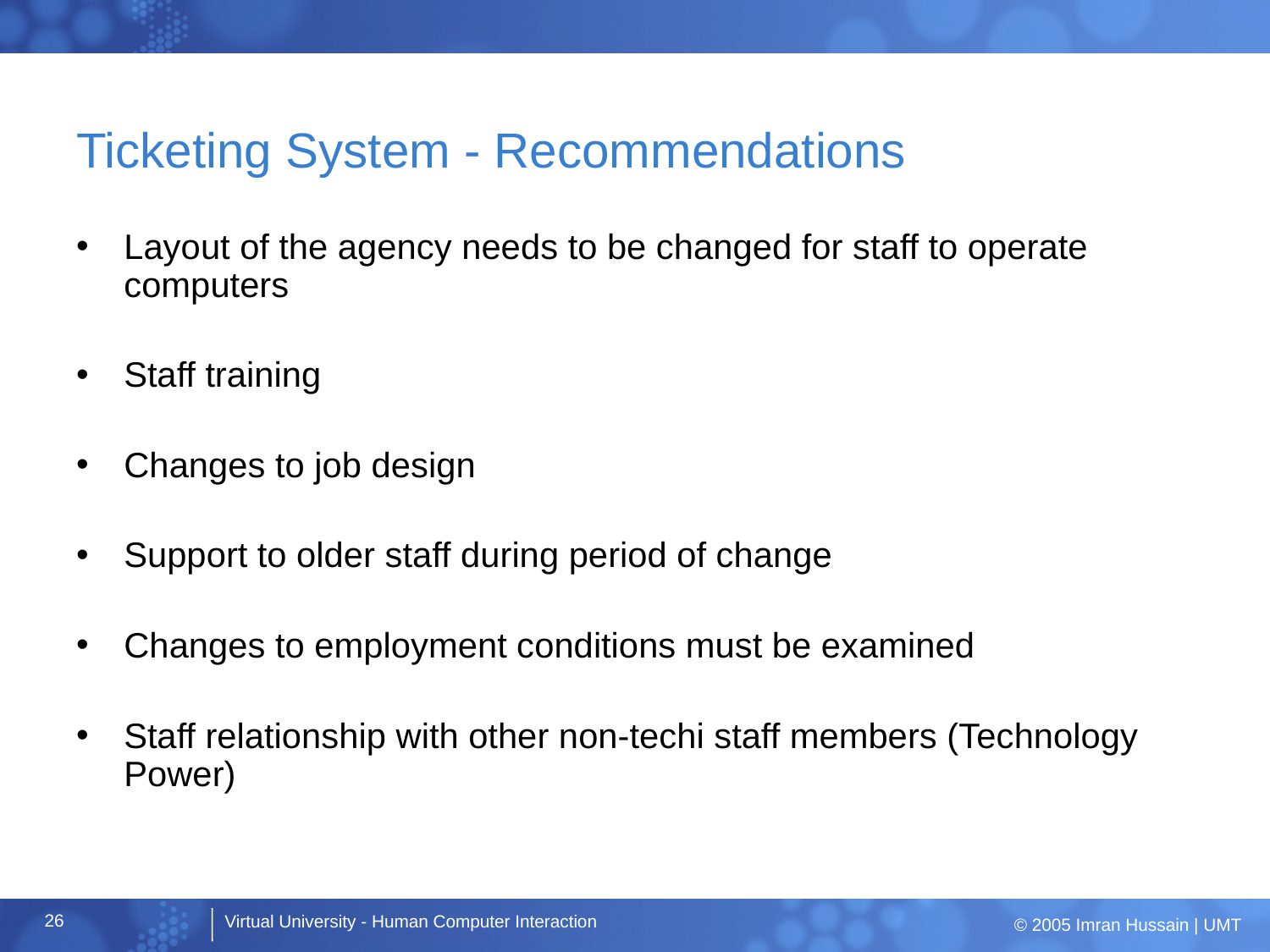

# Ticketing System - Recommendations
Layout of the agency needs to be changed for staff to operate computers

Staff training

Changes to job design

Support to older staff during period of change

Changes to employment conditions must be examined

Staff relationship with other non-techi staff members (Technology Power)